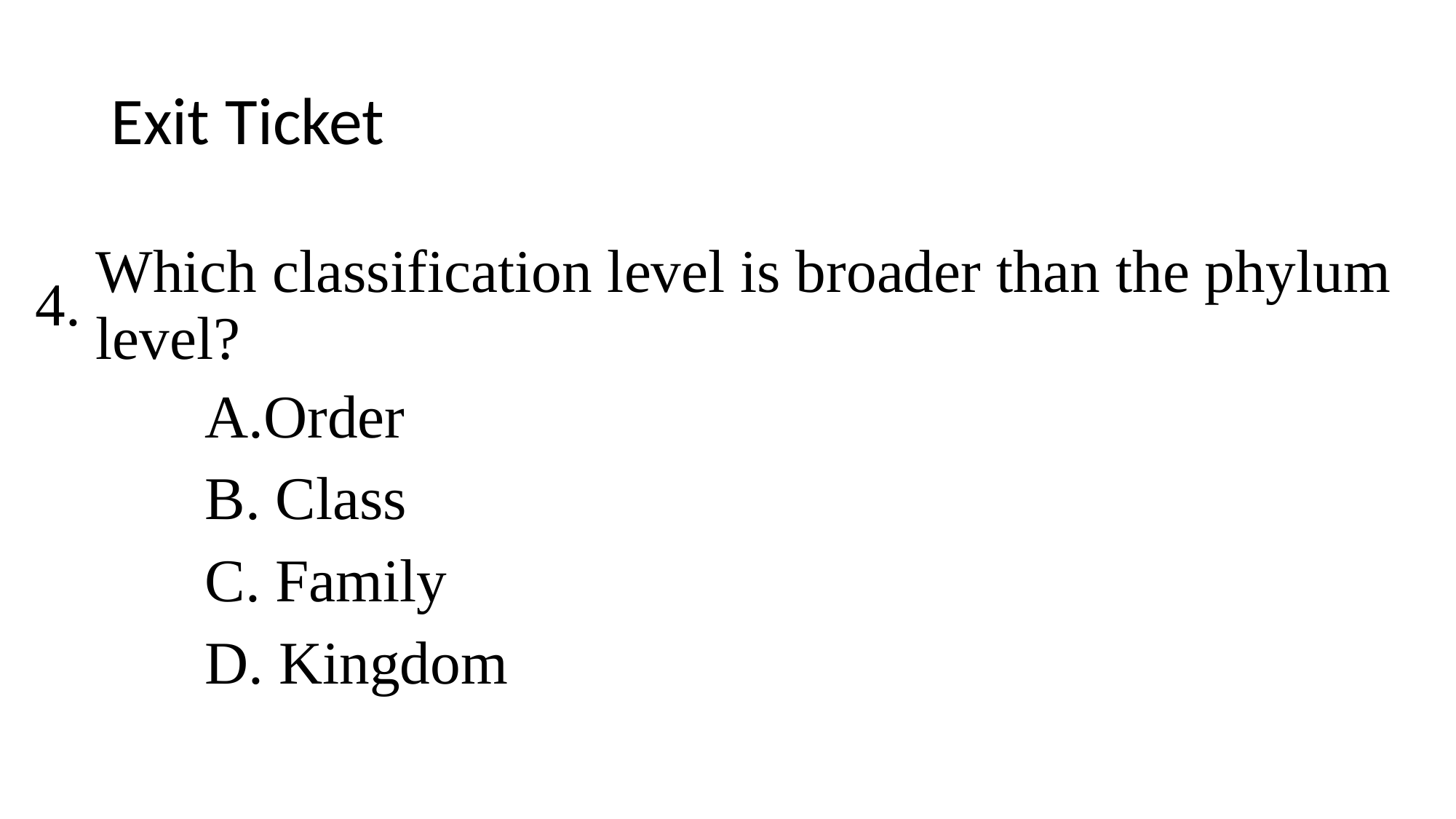

# Exit Ticket
| 4. | Which classification level is broader than the phylum level? |
| --- | --- |
|  | Order |
|  | B. Class |
|  | C. Family |
|  | D. Kingdom |
|  |  |